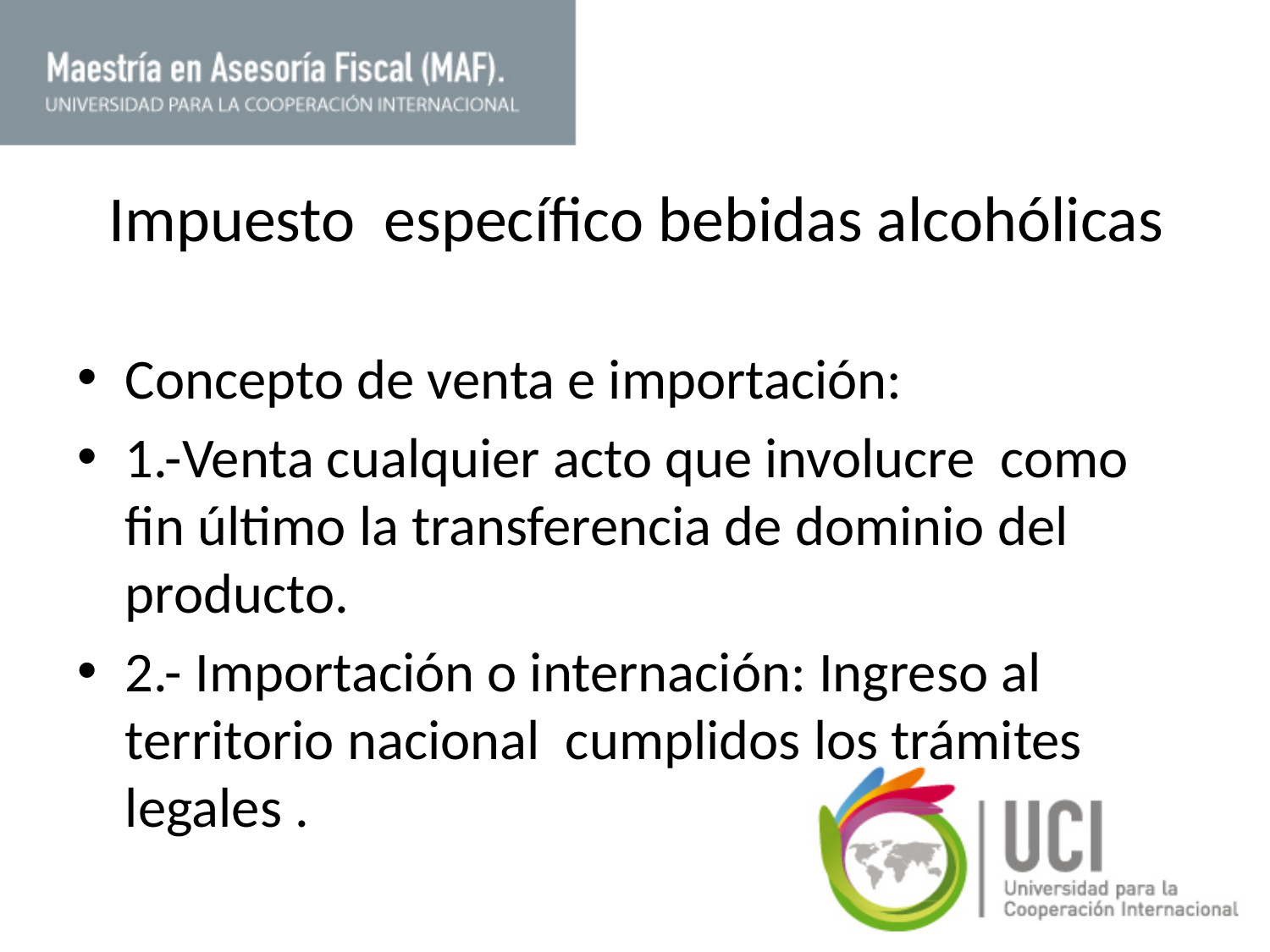

# Impuesto  específico bebidas alcohólicas
Concepto de venta e importación:
1.-Venta cualquier acto que involucre  como fin último la transferencia de dominio del producto.
2.- Importación o internación: Ingreso al territorio nacional  cumplidos los trámites legales .